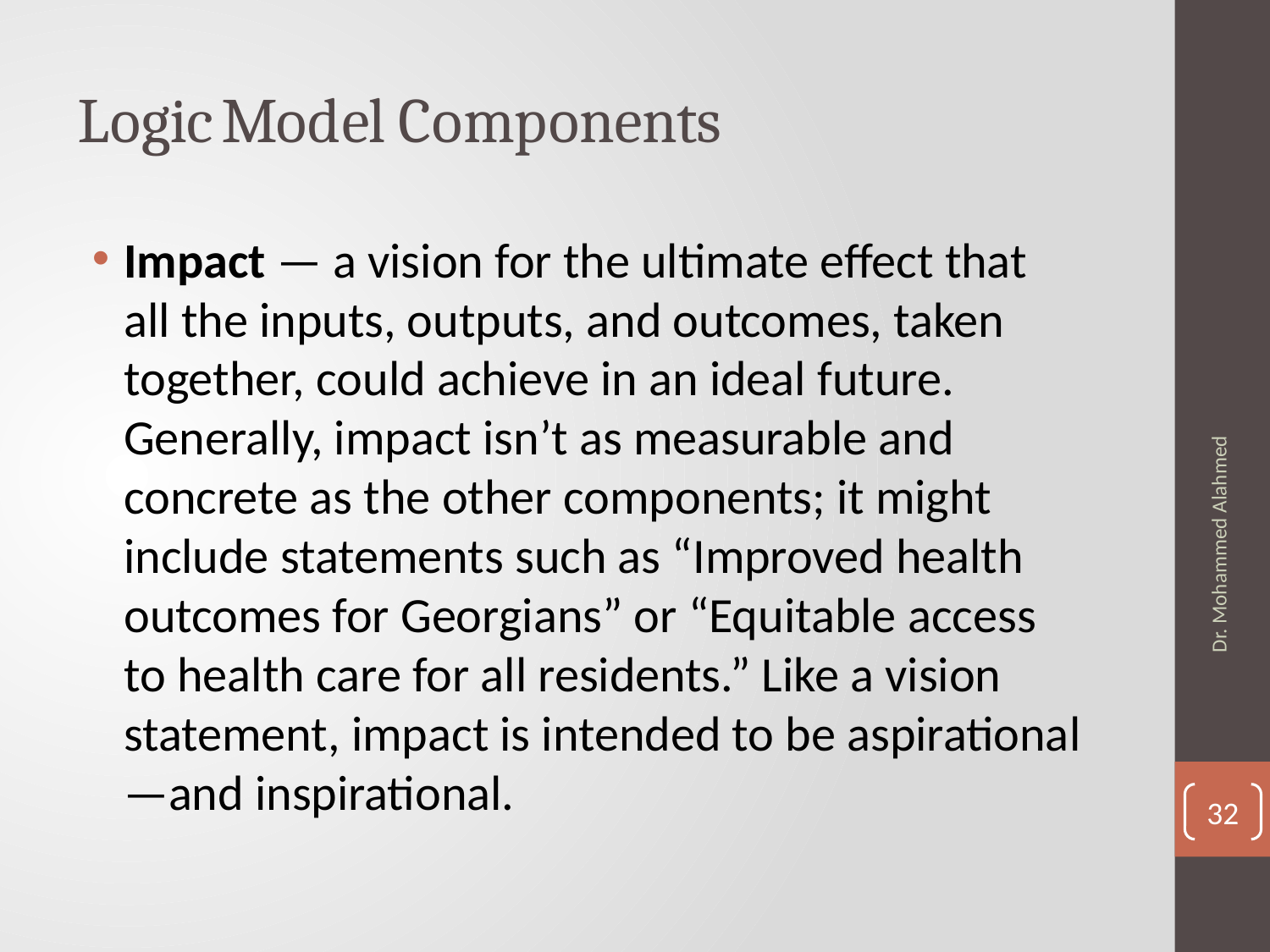

# Logic Model Components
Impact — a vision for the ultimate effect that all the inputs, outputs, and outcomes, taken together, could achieve in an ideal future. Generally, impact isn’t as measurable and concrete as the other components; it might include statements such as “Improved health outcomes for Georgians” or “Equitable access to health care for all residents.” Like a vision statement, impact is intended to be aspirational—and inspirational.

Dr. Mohammed Alahmed
32